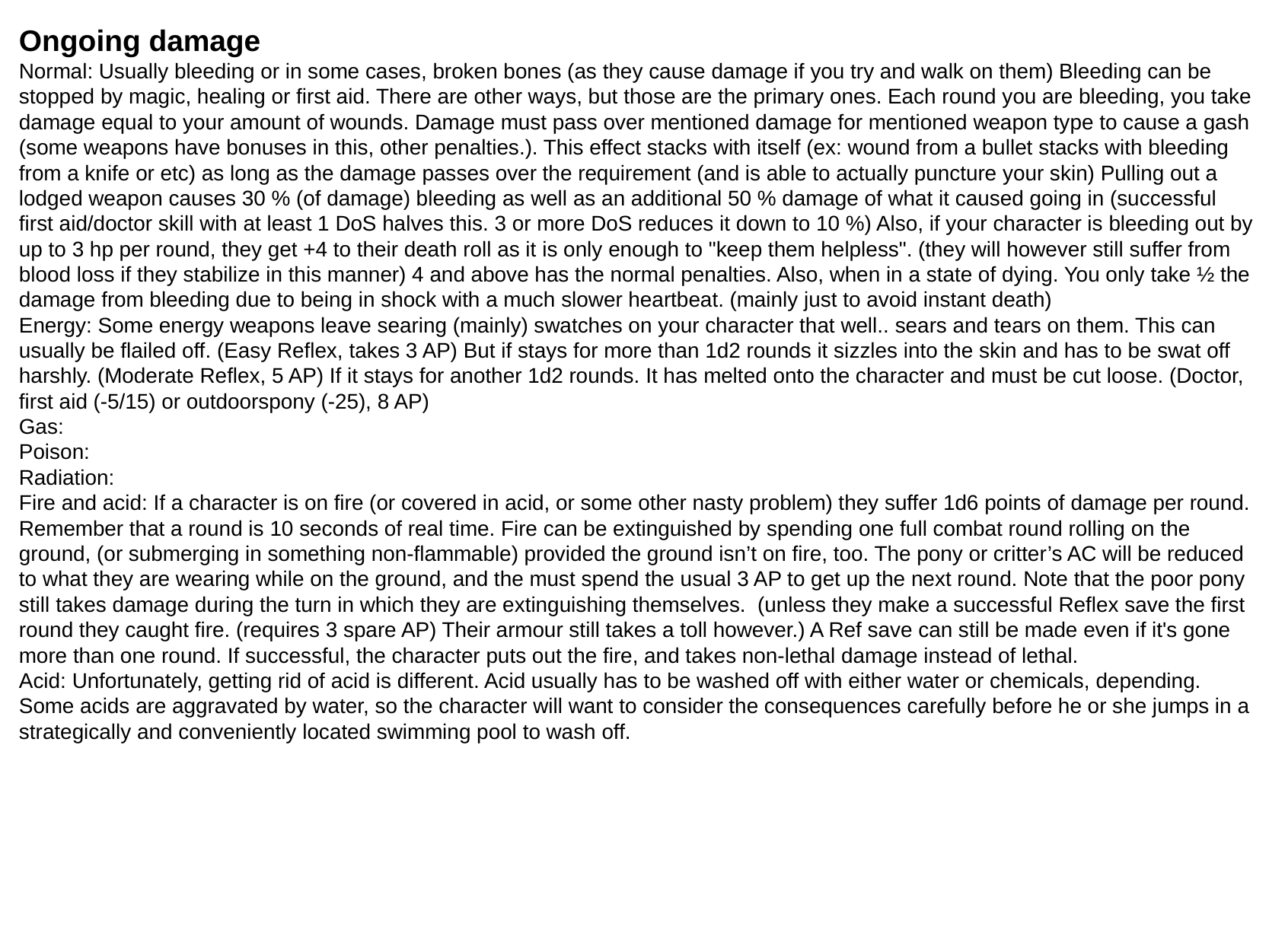

Ongoing damage
Normal: Usually bleeding or in some cases, broken bones (as they cause damage if you try and walk on them) Bleeding can be stopped by magic, healing or first aid. There are other ways, but those are the primary ones. Each round you are bleeding, you take damage equal to your amount of wounds. Damage must pass over mentioned damage for mentioned weapon type to cause a gash (some weapons have bonuses in this, other penalties.). This effect stacks with itself (ex: wound from a bullet stacks with bleeding from a knife or etc) as long as the damage passes over the requirement (and is able to actually puncture your skin) Pulling out a lodged weapon causes 30 % (of damage) bleeding as well as an additional 50 % damage of what it caused going in (successful first aid/doctor skill with at least 1 DoS halves this. 3 or more DoS reduces it down to 10 %) Also, if your character is bleeding out by up to 3 hp per round, they get +4 to their death roll as it is only enough to "keep them helpless". (they will however still suffer from blood loss if they stabilize in this manner) 4 and above has the normal penalties. Also, when in a state of dying. You only take ½ the damage from bleeding due to being in shock with a much slower heartbeat. (mainly just to avoid instant death)
Energy: Some energy weapons leave searing (mainly) swatches on your character that well.. sears and tears on them. This can usually be flailed off. (Easy Reflex, takes 3 AP) But if stays for more than 1d2 rounds it sizzles into the skin and has to be swat off harshly. (Moderate Reflex, 5 AP) If it stays for another 1d2 rounds. It has melted onto the character and must be cut loose. (Doctor, first aid (-5/15) or outdoorspony (-25), 8 AP)
Gas:
Poison:
Radiation:
Fire and acid: If a character is on fire (or covered in acid, or some other nasty problem) they suffer 1d6 points of damage per round. Remember that a round is 10 seconds of real time. Fire can be extinguished by spending one full combat round rolling on the ground, (or submerging in something non-flammable) provided the ground isn’t on fire, too. The pony or critter’s AC will be reduced to what they are wearing while on the ground, and the must spend the usual 3 AP to get up the next round. Note that the poor pony still takes damage during the turn in which they are extinguishing themselves.  (unless they make a successful Reflex save the first round they caught fire. (requires 3 spare AP) Their armour still takes a toll however.) A Ref save can still be made even if it's gone more than one round. If successful, the character puts out the fire, and takes non-lethal damage instead of lethal.
Acid: Unfortunately, getting rid of acid is different. Acid usually has to be washed off with either water or chemicals, depending. Some acids are aggravated by water, so the character will want to consider the consequences carefully before he or she jumps in a strategically and conveniently located swimming pool to wash off.